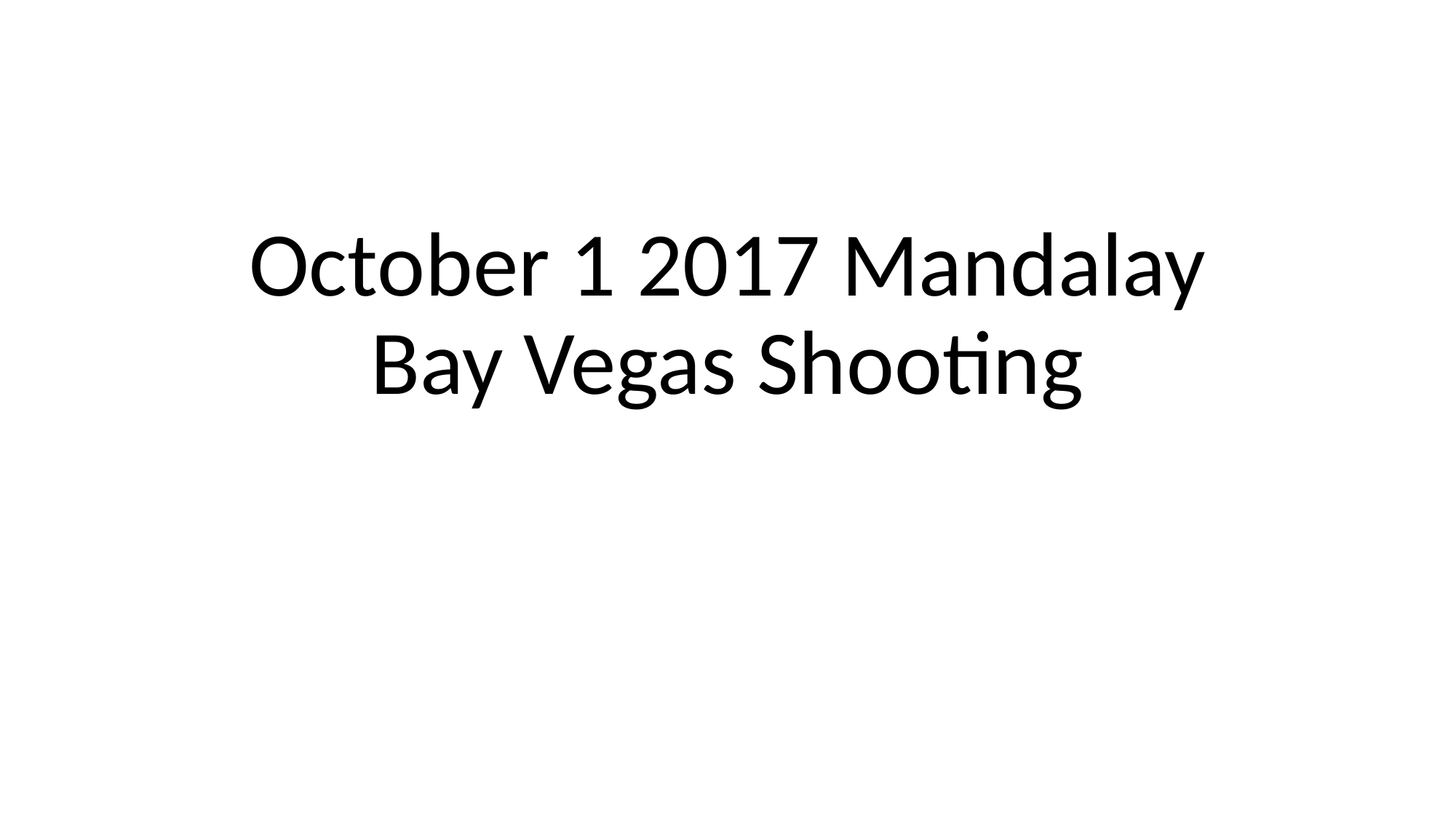

# October 1 2017 Mandalay Bay Vegas Shooting